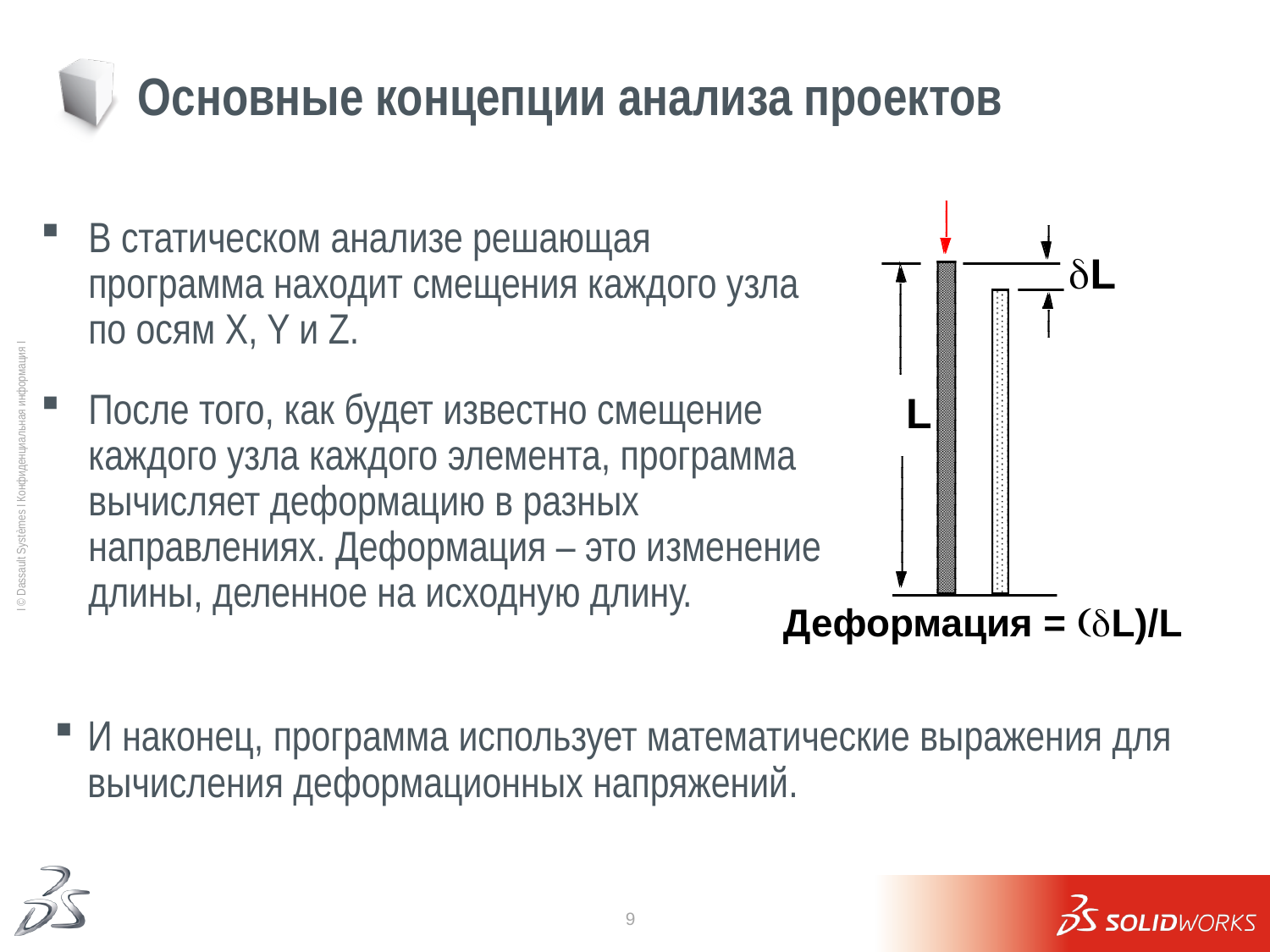

# Основные концепции анализа проектов

L

В статическом анализе решающая программа находит смещения каждого узла по осям X, Y и Z.
После того, как будет известно смещение каждого узла каждого элемента, программа вычисляет деформацию в разных направлениях. Деформация – это изменение длины, деленное на исходную длину.
δL
Деформация = (δL)/L
И наконец, программа использует математические выражения для вычисления деформационных напряжений.